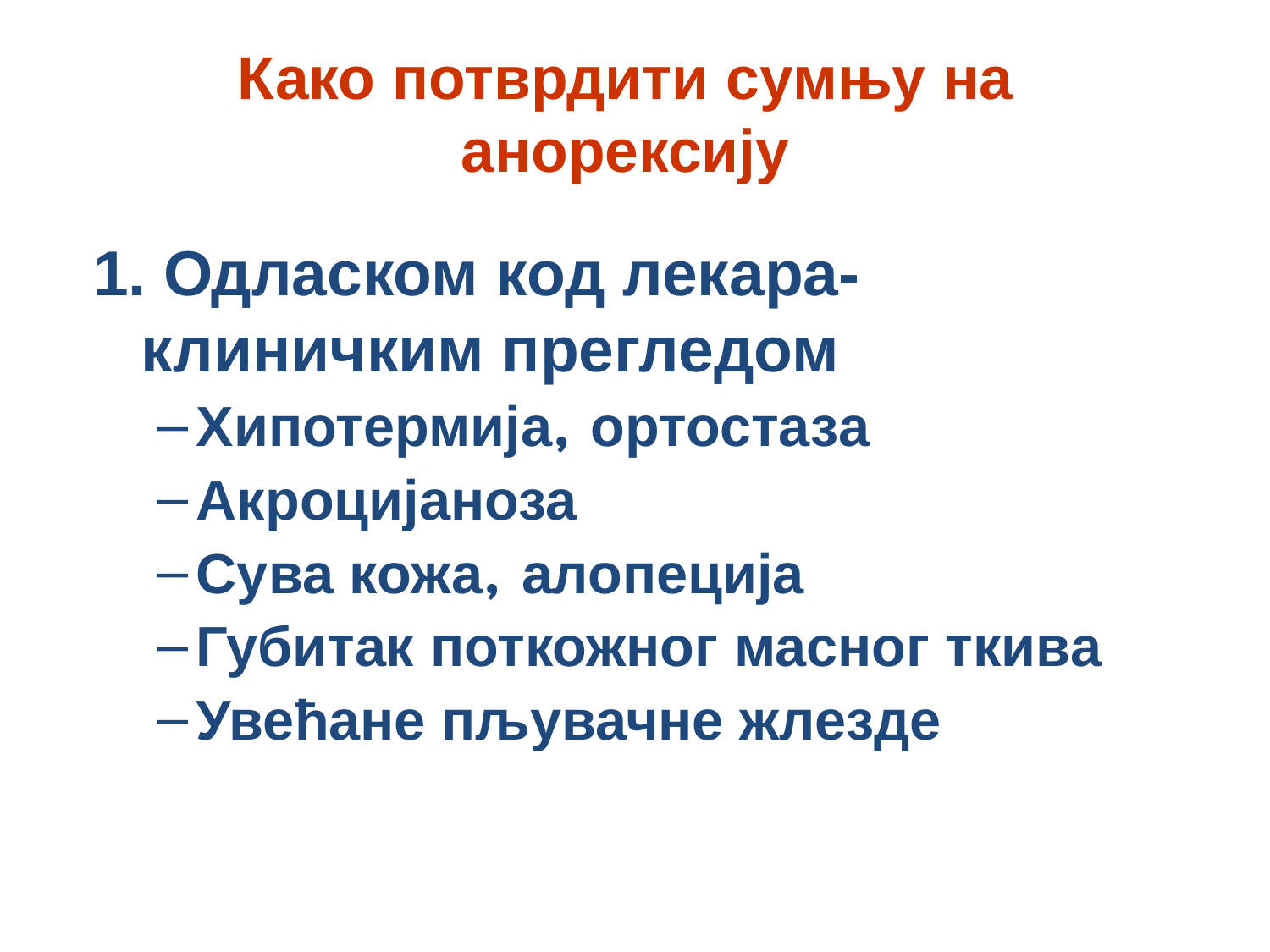

# Како потврдити сумњу на анорексију
1. Одласком код лекара-клиничким прегледом
Хипотермија, ортостаза
Акроцијаноза
Сува кожа, алопеција
Губитак поткожног масног ткива
Увећане пљувачне жлезде